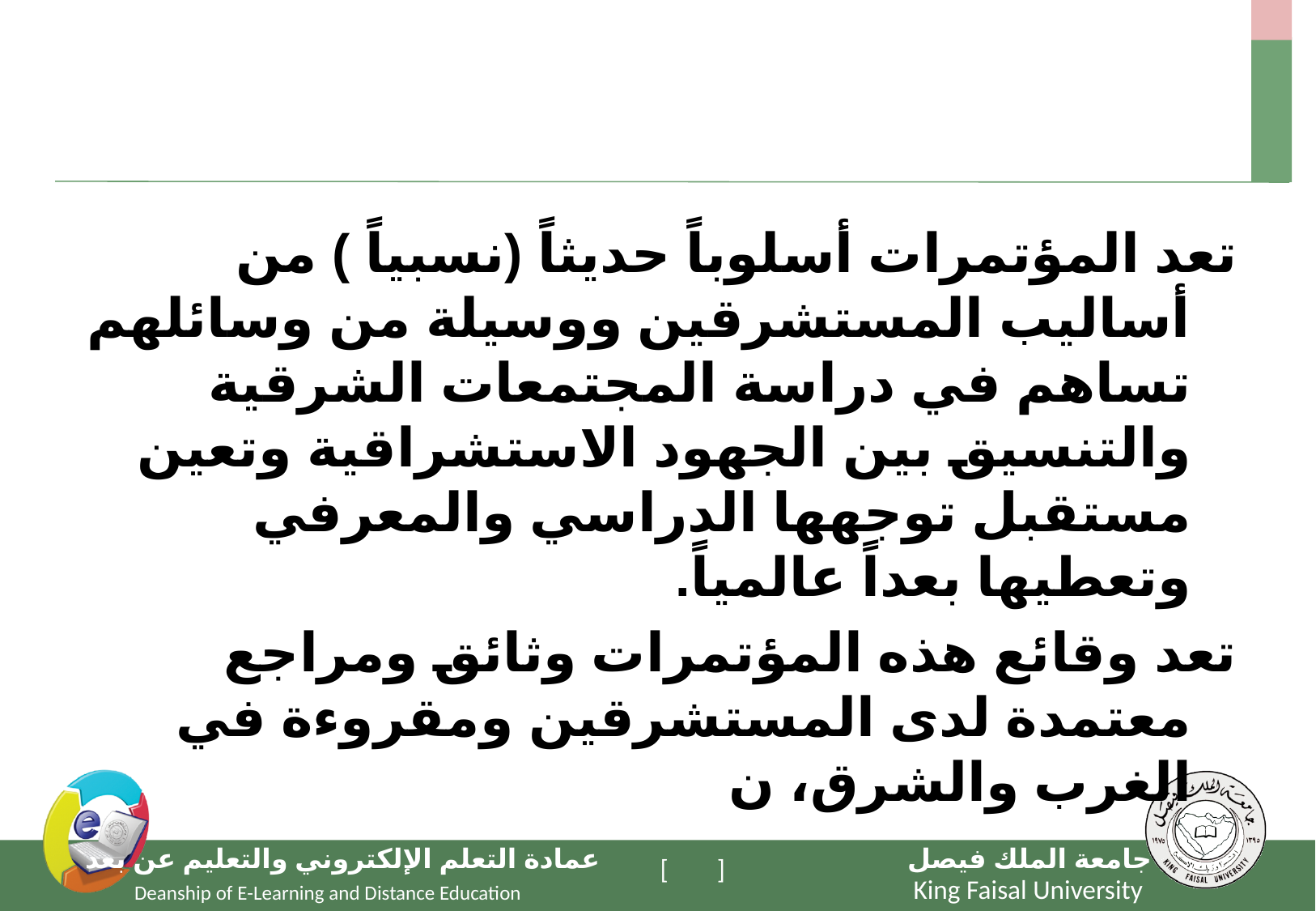

#
تعد المؤتمرات أسلوباً حديثاً (نسبياً ) من أساليب المستشرقين ووسيلة من وسائلهم تساهم في دراسة المجتمعات الشرقية والتنسيق بين الجهود الاستشراقية وتعين مستقبل توجهها الدراسي والمعرفي وتعطيها بعداً عالمياً.
تعد وقائع هذه المؤتمرات وثائق ومراجع معتمدة لدى المستشرقين ومقروءة في الغرب والشرق، ن